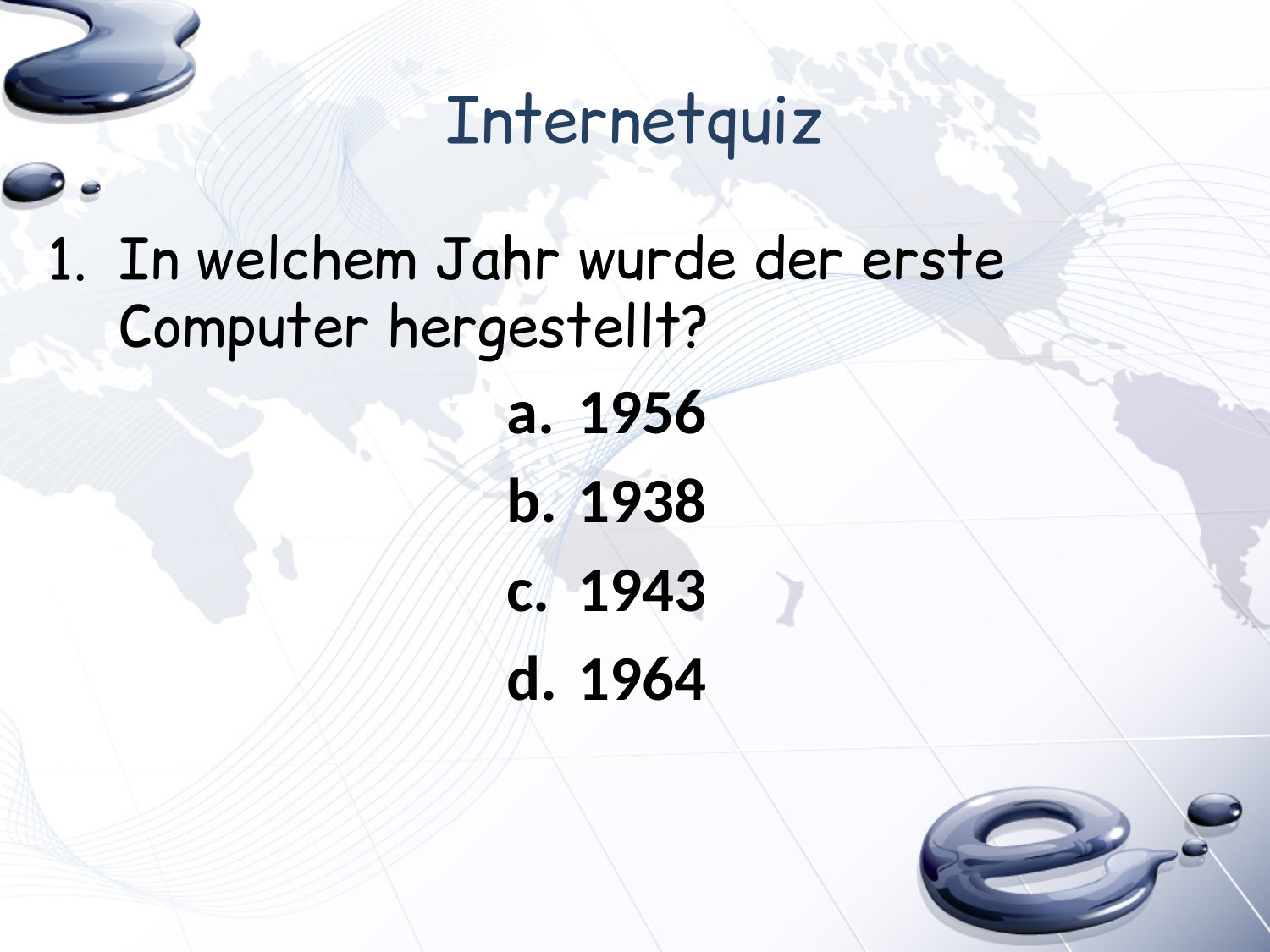

# Internetquiz
In welchem Jahr wurde der erste Computer hergestellt?
1956
1938
1943
1964